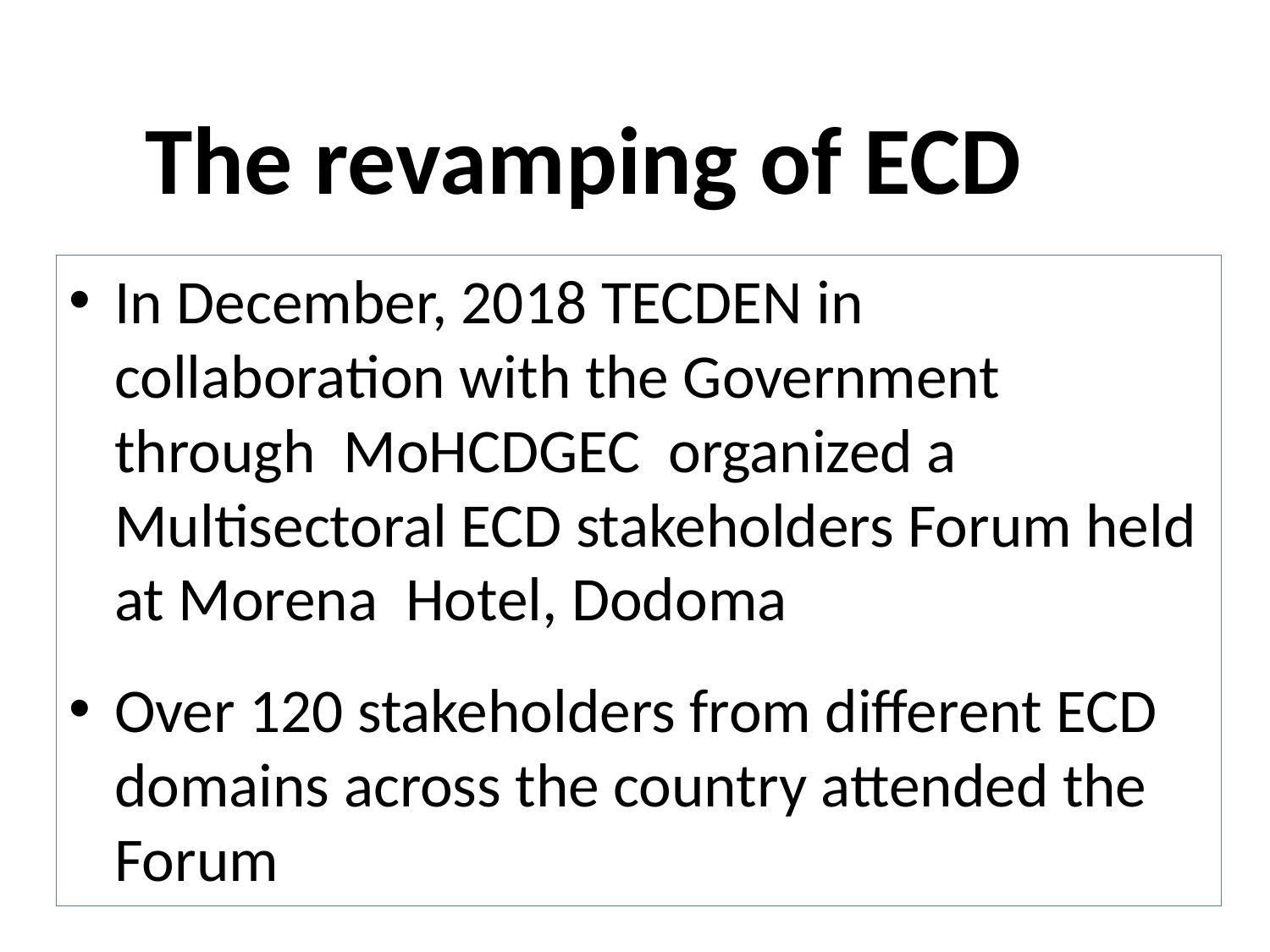

# The revamping of ECD
In December, 2018 TECDEN in collaboration with the Government through  MoHCDGEC  organized a Multisectoral ECD stakeholders Forum held at Morena  Hotel, Dodoma
Over 120 stakeholders from different ECD domains across the country attended the Forum